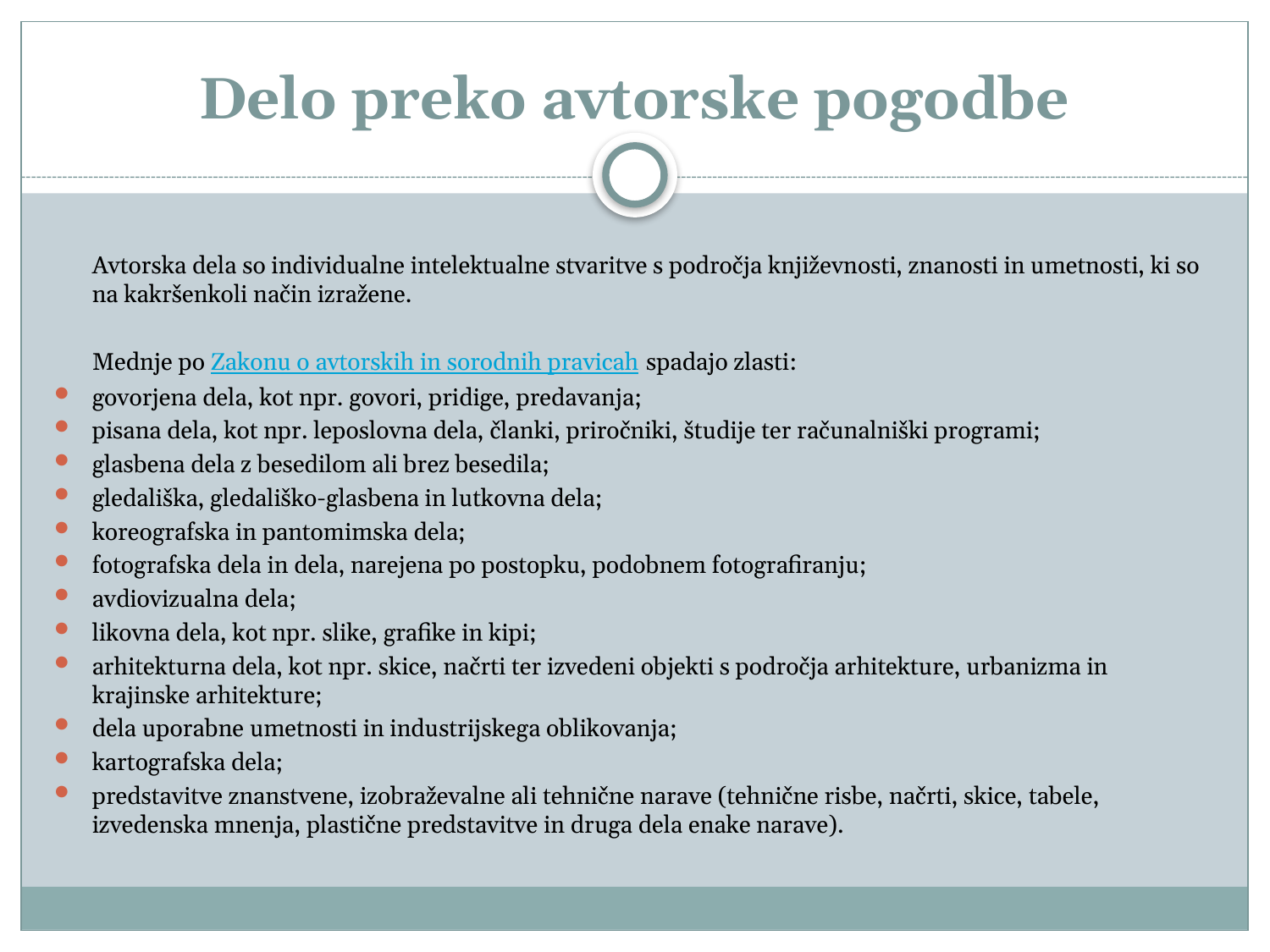

# Delo preko avtorske pogodbe

	Avtorska dela so individualne intelektualne stvaritve s področja književnosti, znanosti in umetnosti, ki so na kakršenkoli način izražene.

	Mednje po Zakonu o avtorskih in sorodnih pravicah spadajo zlasti:
govorjena dela, kot npr. govori, pridige, predavanja;
pisana dela, kot npr. leposlovna dela, članki, priročniki, študije ter računalniški programi;
glasbena dela z besedilom ali brez besedila;
gledališka, gledališko-glasbena in lutkovna dela;
koreografska in pantomimska dela;
fotografska dela in dela, narejena po postopku, podobnem fotografiranju;
avdiovizualna dela;
likovna dela, kot npr. slike, grafike in kipi;
arhitekturna dela, kot npr. skice, načrti ter izvedeni objekti s področja arhitekture, urbanizma in krajinske arhitekture;
dela uporabne umetnosti in industrijskega oblikovanja;
kartografska dela;
predstavitve znanstvene, izobraževalne ali tehnične narave (tehnične risbe, načrti, skice, tabele, izvedenska mnenja, plastične predstavitve in druga dela enake narave).